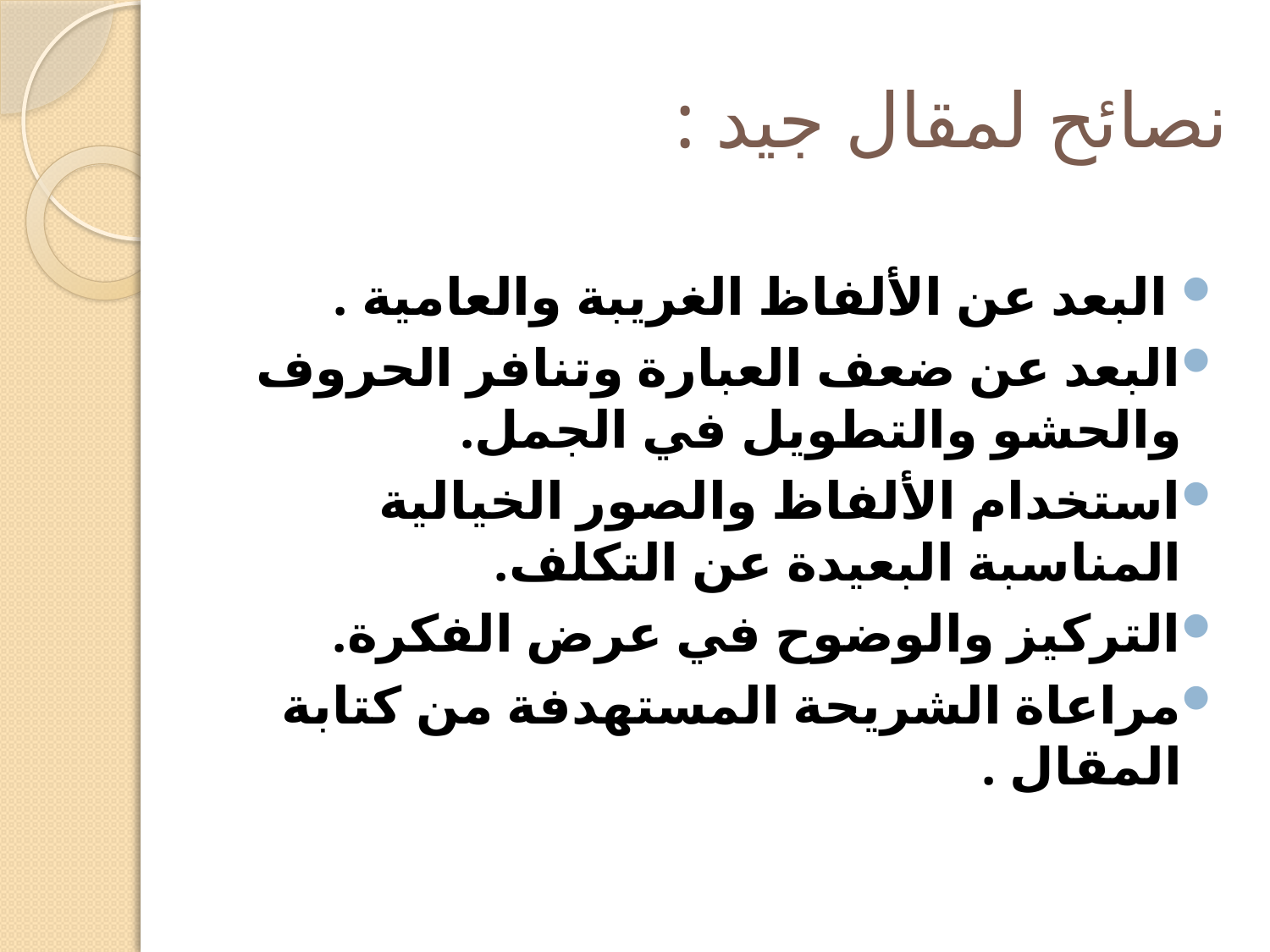

# نصائح لمقال جيد :
 البعد عن الألفاظ الغريبة والعامية .
البعد عن ضعف العبارة وتنافر الحروف والحشو والتطويل في الجمل.
استخدام الألفاظ والصور الخيالية المناسبة البعيدة عن التكلف.
التركيز والوضوح في عرض الفكرة.
مراعاة الشريحة المستهدفة من كتابة المقال .